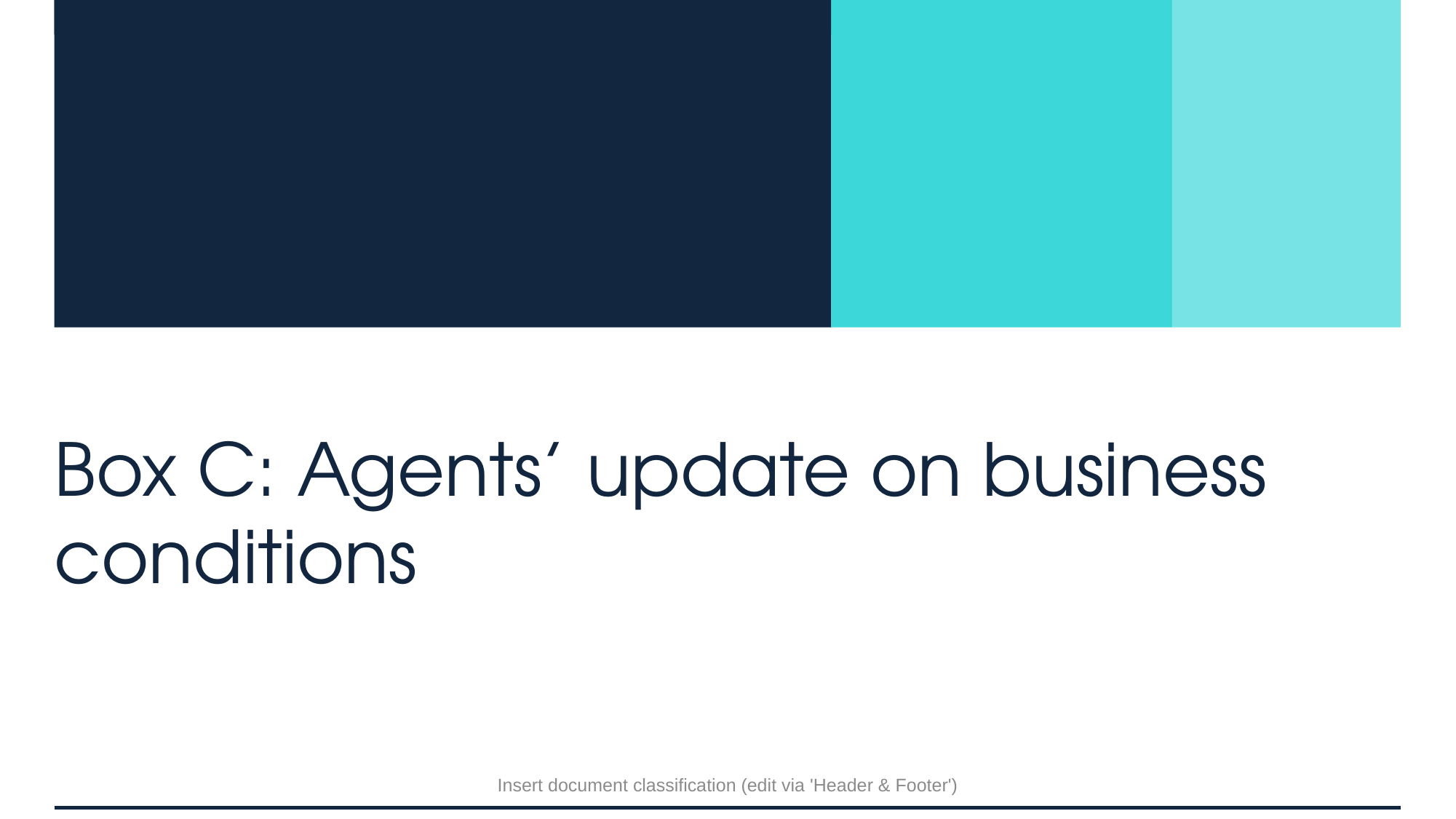

# Box C: Agents’ update on business conditions
Insert document classification (edit via 'Header & Footer')